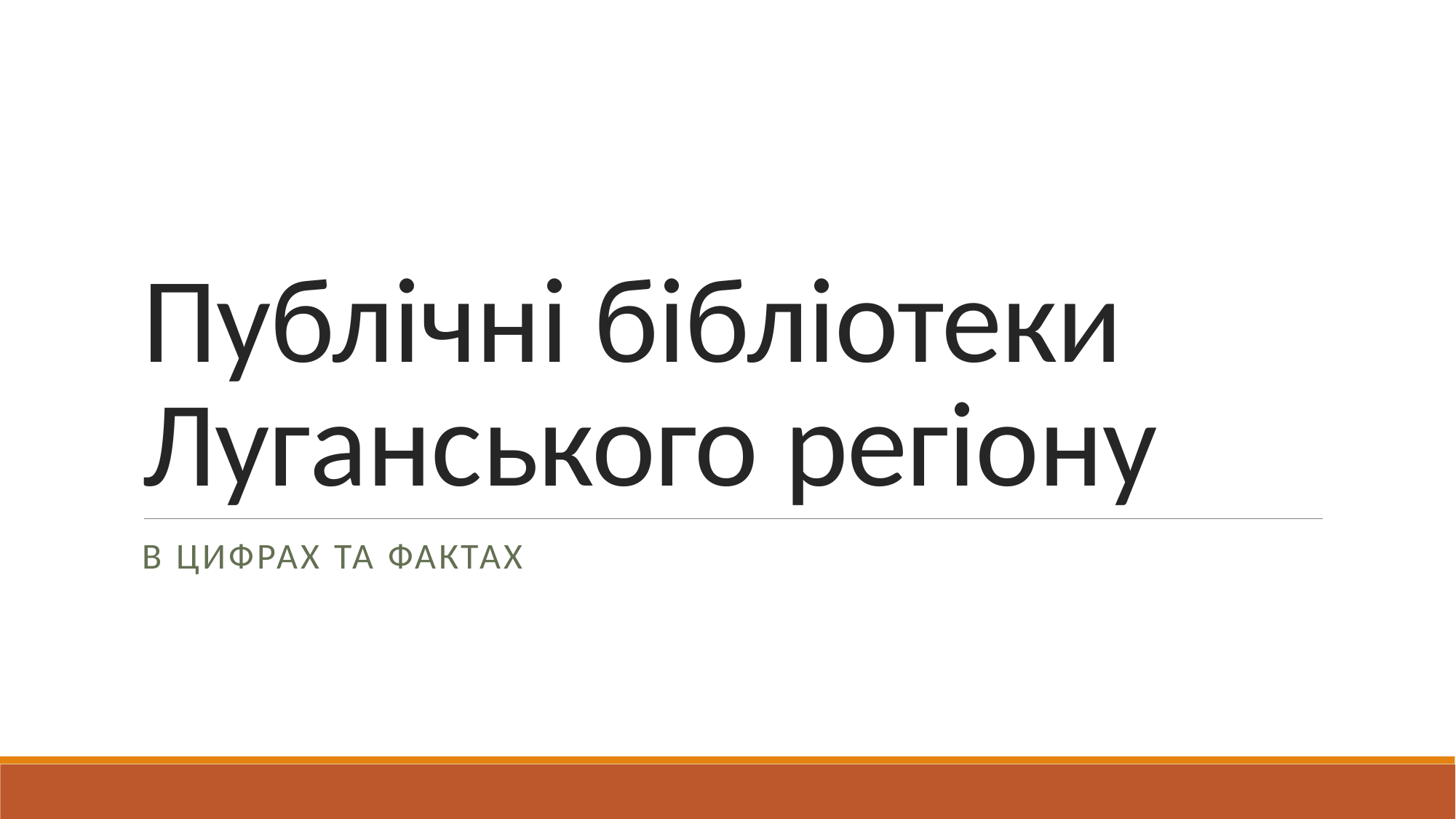

# Публічні бібліотеки Луганського регіону
В цифрах та фактах